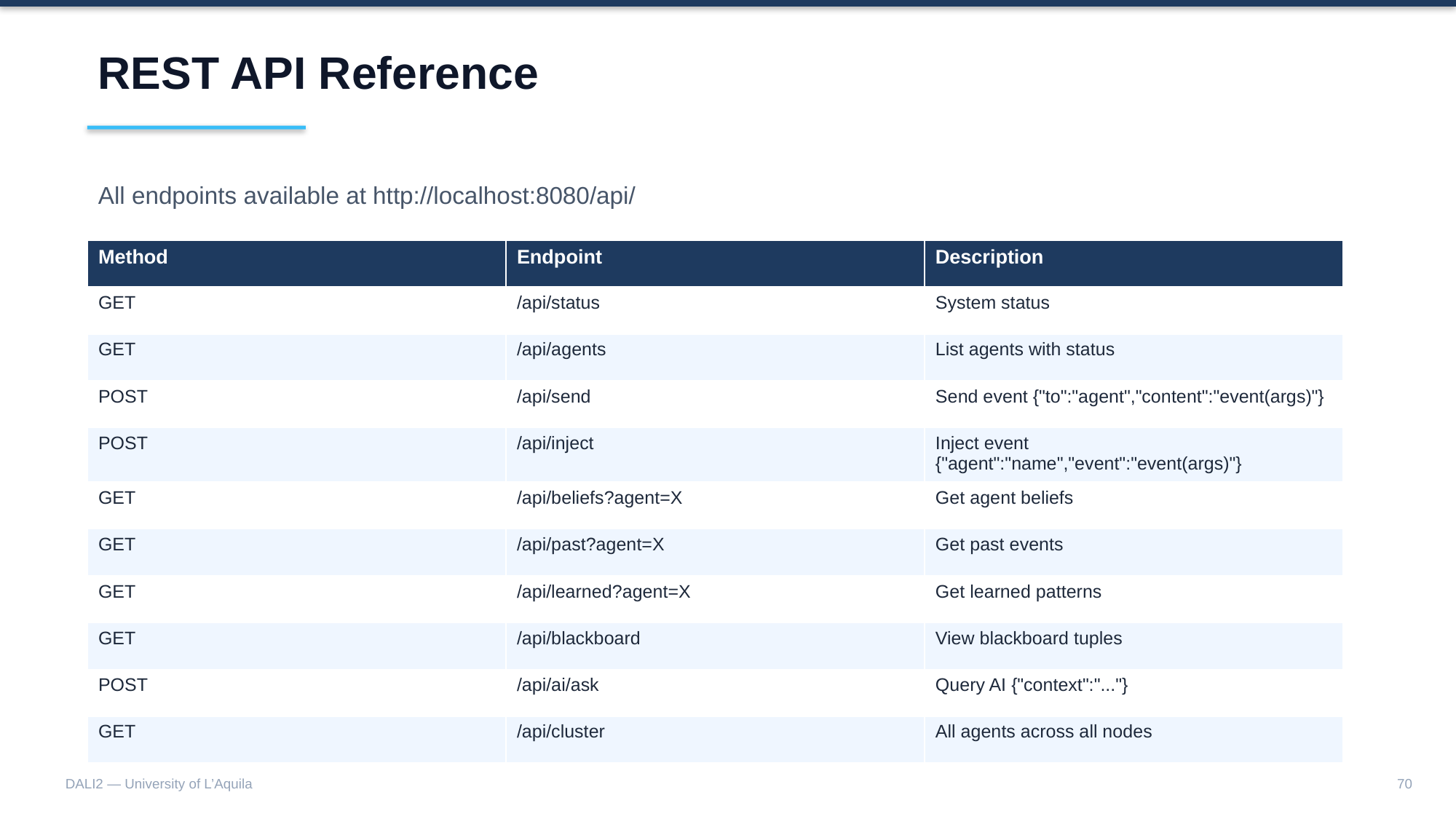

REST API Reference

All endpoints available at http://localhost:8080/api/
| Method | Endpoint | Description |
| --- | --- | --- |
| GET | /api/status | System status |
| GET | /api/agents | List agents with status |
| POST | /api/send | Send event {"to":"agent","content":"event(args)"} |
| POST | /api/inject | Inject event {"agent":"name","event":"event(args)"} |
| GET | /api/beliefs?agent=X | Get agent beliefs |
| GET | /api/past?agent=X | Get past events |
| GET | /api/learned?agent=X | Get learned patterns |
| GET | /api/blackboard | View blackboard tuples |
| POST | /api/ai/ask | Query AI {"context":"..."} |
| GET | /api/cluster | All agents across all nodes |
DALI2 — University of L’Aquila
70